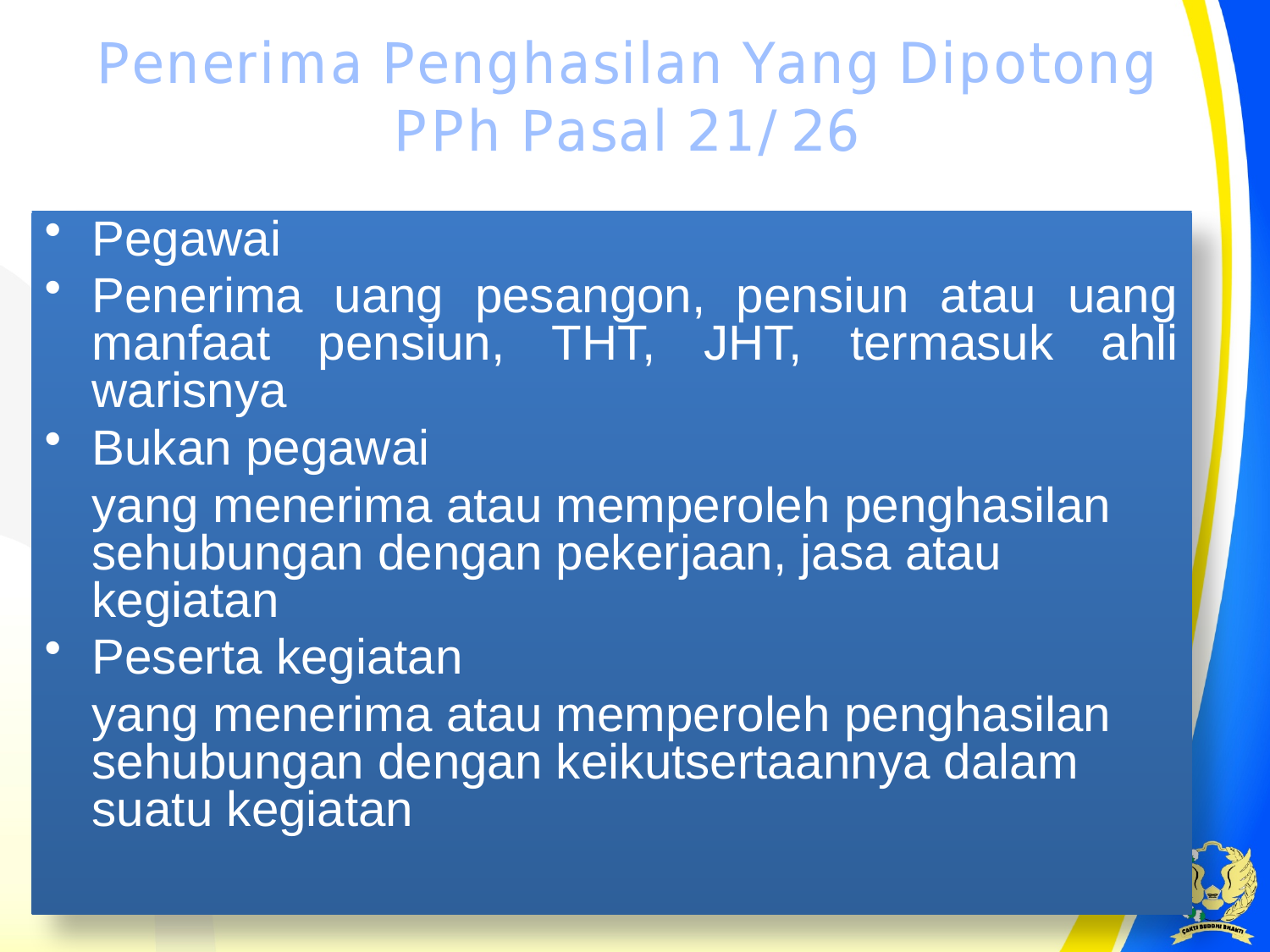

Penerima Penghasilan Yang Dipotong PPh Pasal 21/26
Pegawai
Penerima uang pesangon, pensiun atau uang manfaat pensiun, THT, JHT, termasuk ahli warisnya
Bukan pegawai
	yang menerima atau memperoleh penghasilan sehubungan dengan pekerjaan, jasa atau kegiatan
Peserta kegiatan
	yang menerima atau memperoleh penghasilan sehubungan dengan keikutsertaannya dalam suatu kegiatan